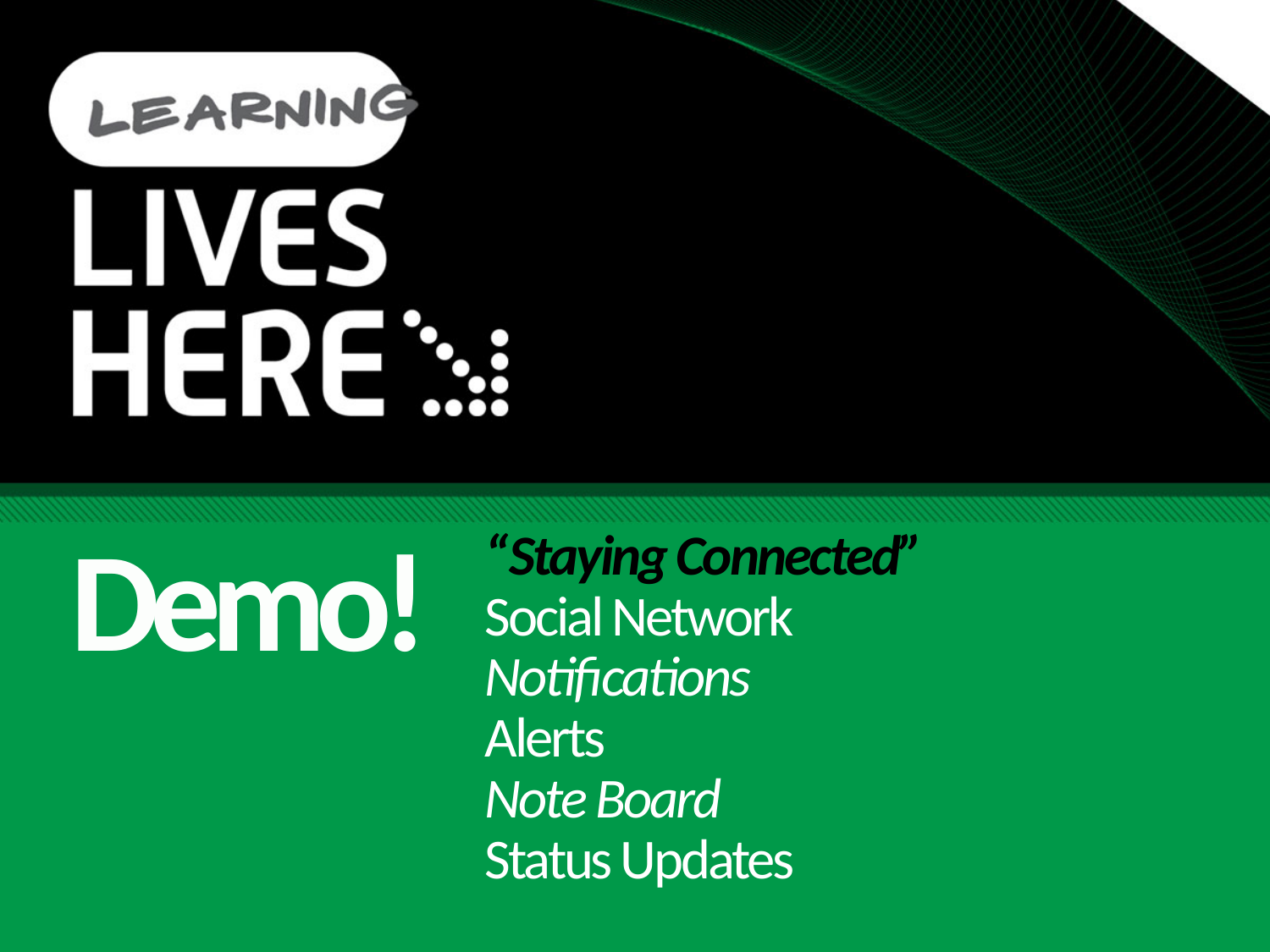

# “Staying Connected” Social Network Notifications Alerts Note Board Status Updates
Demo!